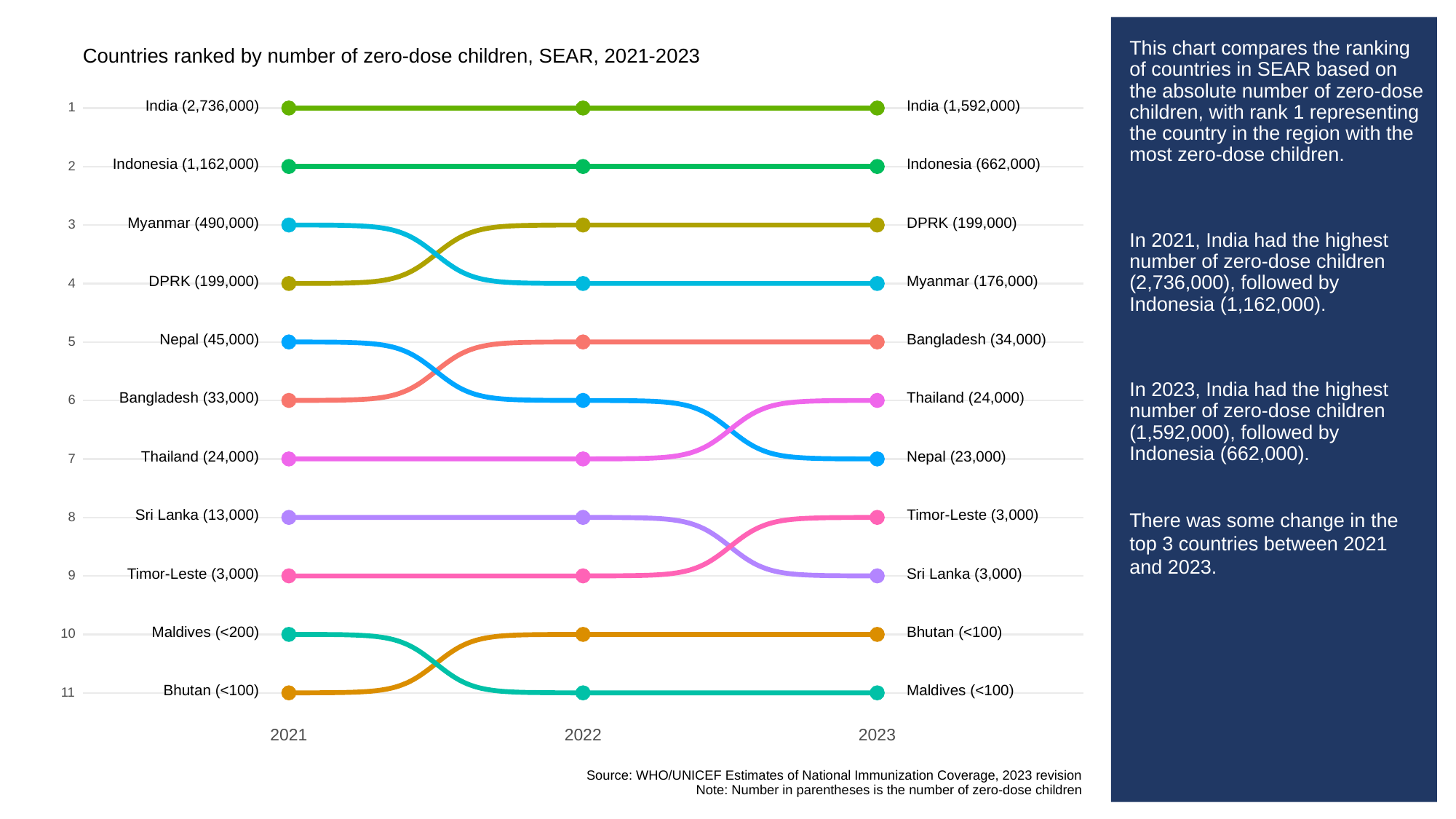

# This chart compares the ranking of countries in SEAR based on the absolute number of zero-dose children, with rank 1 representing the country in the region with the most zero-dose children.

In 2021, India had the highest number of zero-dose children (2,736,000), followed by Indonesia (1,162,000).

In 2023, India had the highest number of zero-dose children (1,592,000), followed by Indonesia (662,000).

There was some change in the top 3 countries between 2021 and 2023.

Countries ranked by number of zero-dose children, SEAR, 2021-2023
India (2,736,000)
India (1,592,000)

1
1
1
1

Indonesia (1,162,000)
Indonesia (662,000)

2
2
2
2

Myanmar (490,000)
DPRK (199,000)

3
3
3
3

DPRK (199,000)
Myanmar (176,000)

4
4
4
4

Nepal (45,000)
Bangladesh (34,000)

5
5
5
5

Bangladesh (33,000)
Thailand (24,000)

6
6
6
6

Thailand (24,000)
Nepal (23,000)

7
7
7
7

Sri Lanka (13,000)
Timor-Leste (3,000)

8
8
8
8

Timor-Leste (3,000)
Sri Lanka (3,000)

9
9
9
9

Maldives (<200)
Bhutan (<100)

10
10
10
10

Bhutan (<100)
Maldives (<100)

11
11
11
11

2023
2021
2022
Source: WHO/UNICEF Estimates of National Immunization Coverage, 2023 revision
Note: Number in parentheses is the number of zero-dose children